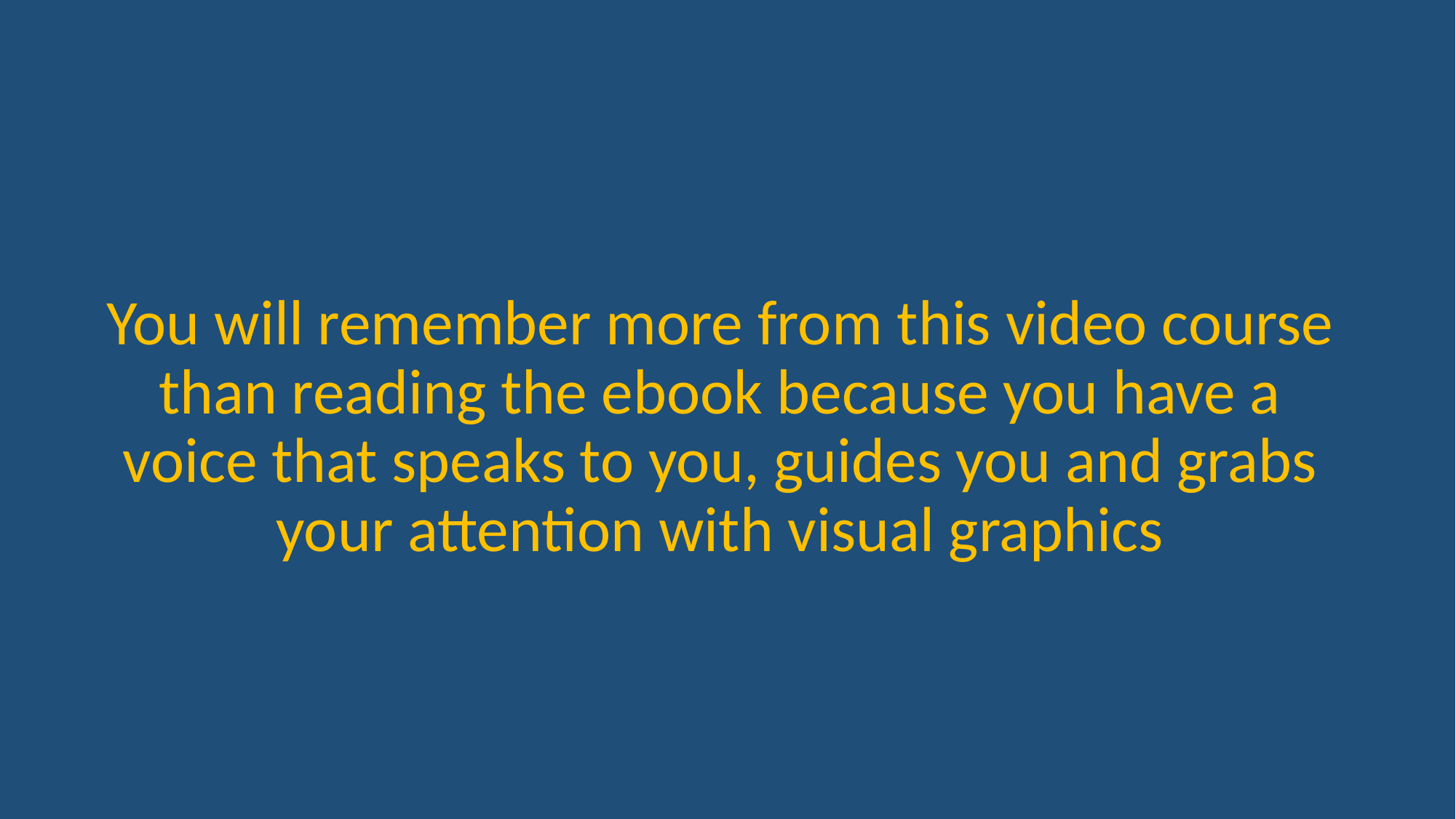

You will remember more from this video course than reading the ebook because you have a voice that speaks to you, guides you and grabs your attention with visual graphics